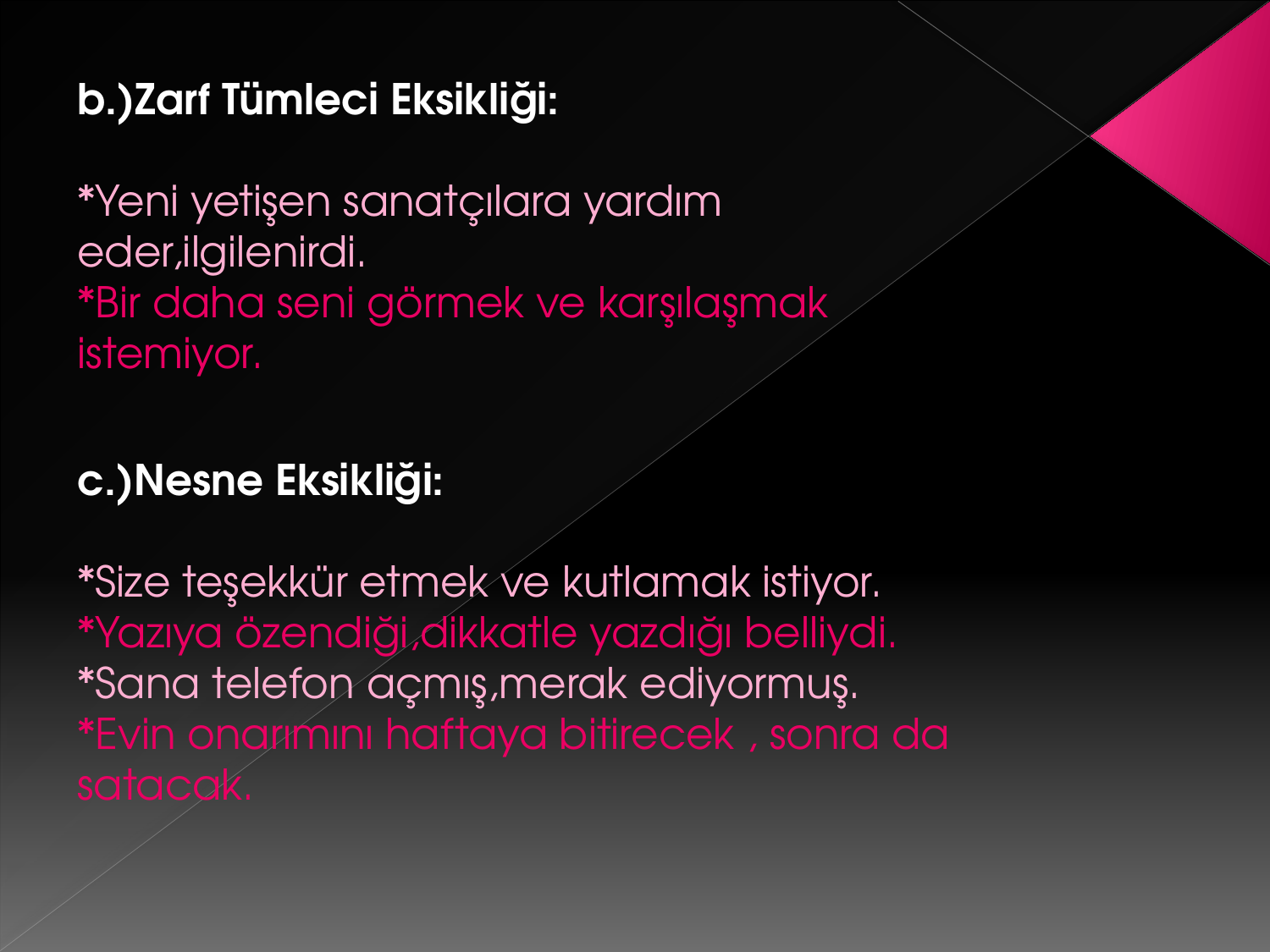

b.)Zarf Tümleci Eksikliği:

*Yeni yetişen sanatçılara yardım eder,ilgilenirdi.
*Bir daha seni görmek ve karşılaşmak istemiyor.

c.)Nesne Eksikliği:
*Size teşekkür etmek ve kutlamak istiyor.
*Yazıya özendiği,dikkatle yazdığı belliydi.
*Sana telefon açmış,merak ediyormuş.
*Evin onarımını haftaya bitirecek , sonra da satacak.